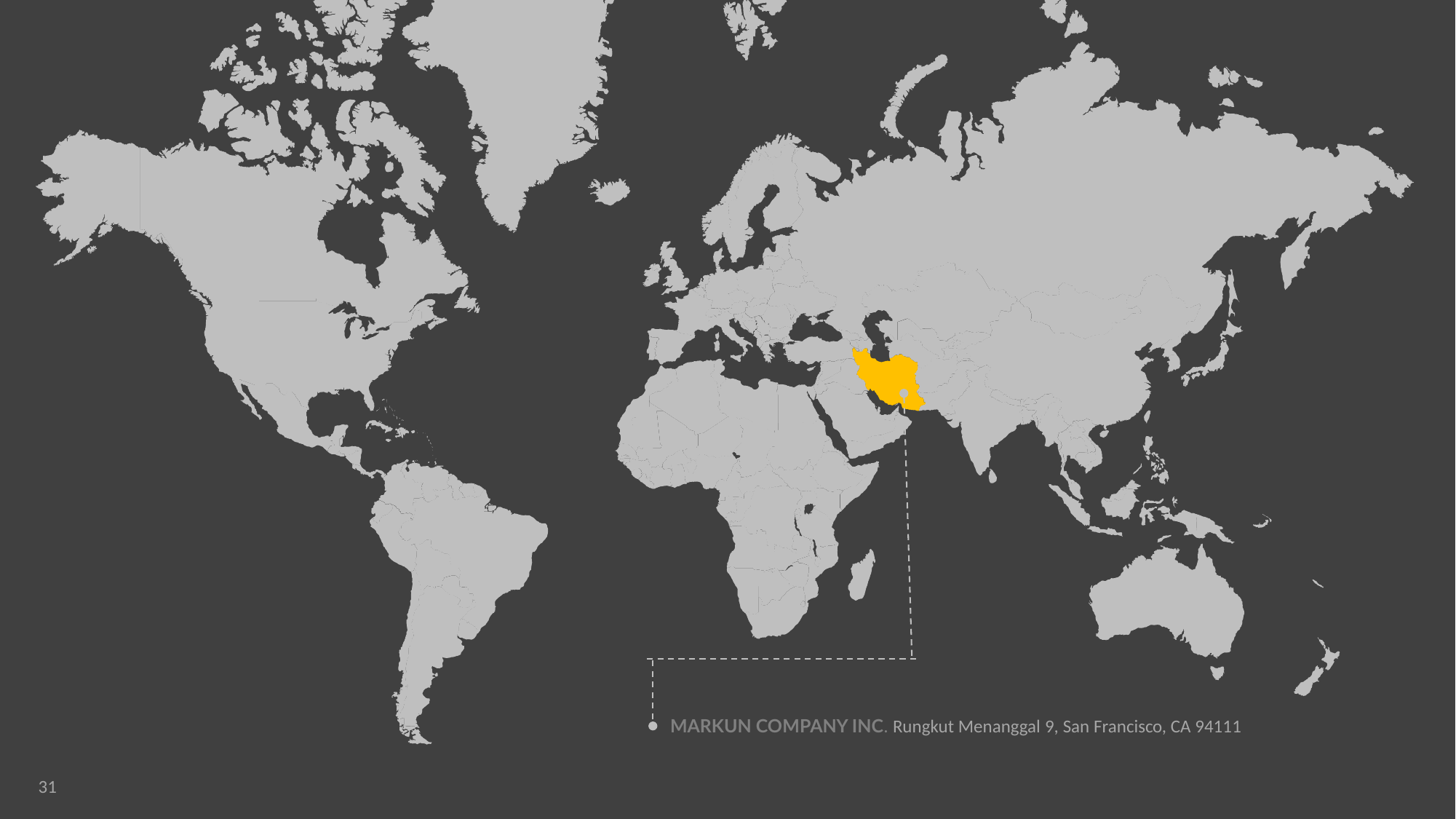

MARKUN COMPANY INC. Rungkut Menanggal 9, San Francisco, CA 94111
31